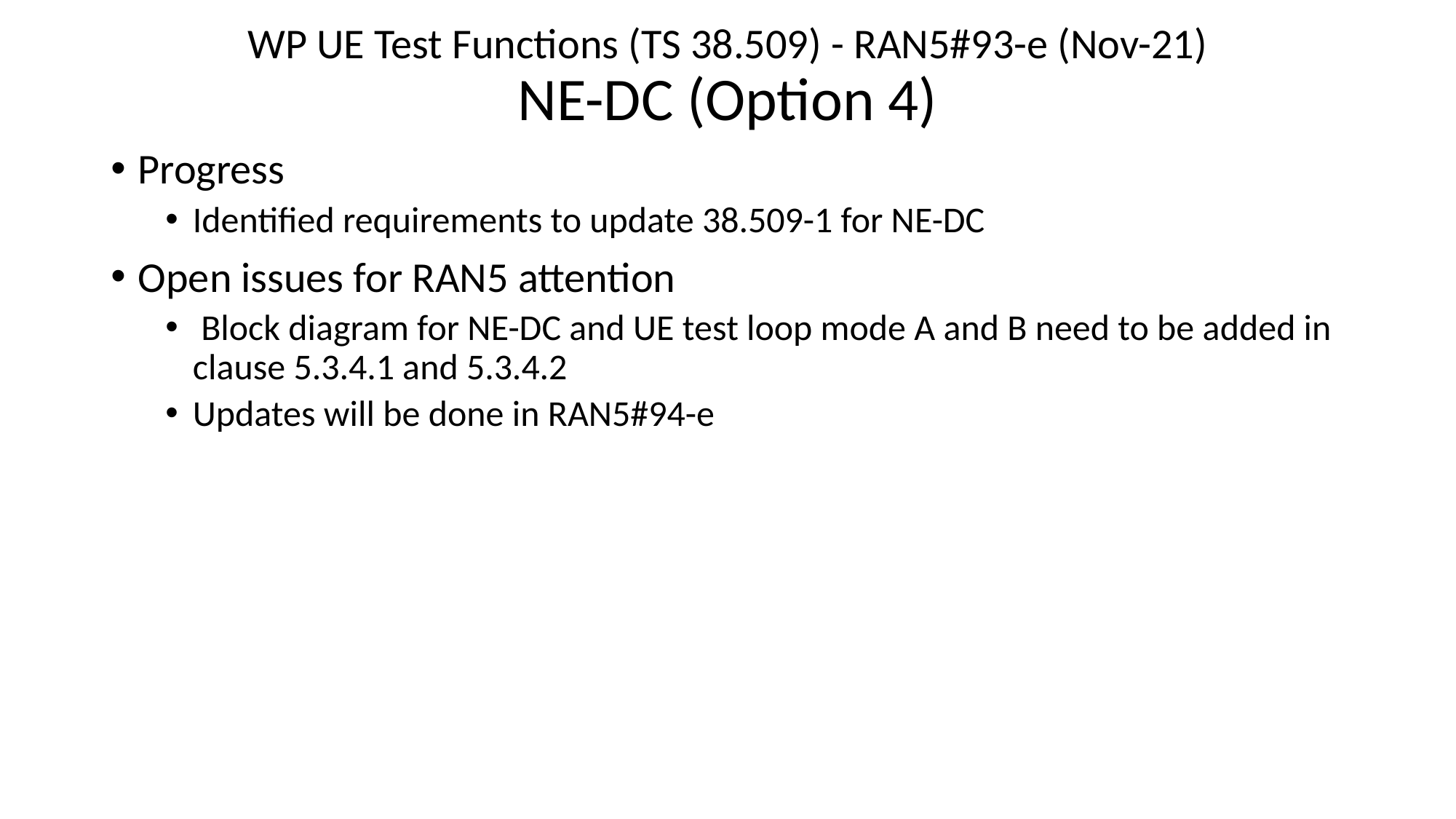

# WP UE Test Functions (TS 38.509) - RAN5#93-e (Nov-21) NE-DC (Option 4)
Progress
Identified requirements to update 38.509-1 for NE-DC
Open issues for RAN5 attention
 Block diagram for NE-DC and UE test loop mode A and B need to be added in clause 5.3.4.1 and 5.3.4.2
Updates will be done in RAN5#94-e